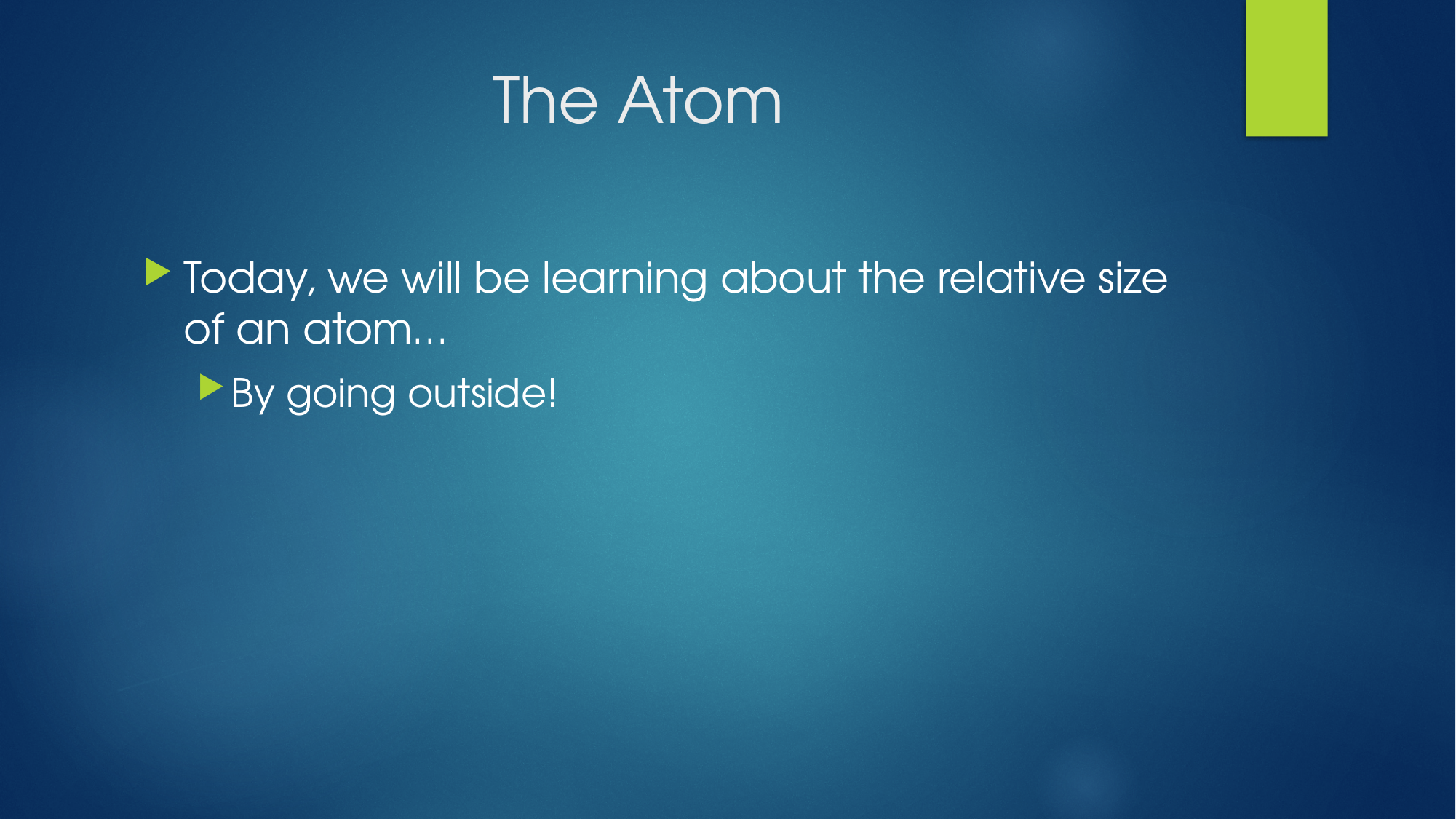

# The Atom
Today, we will be learning about the relative size of an atom…
By going outside!